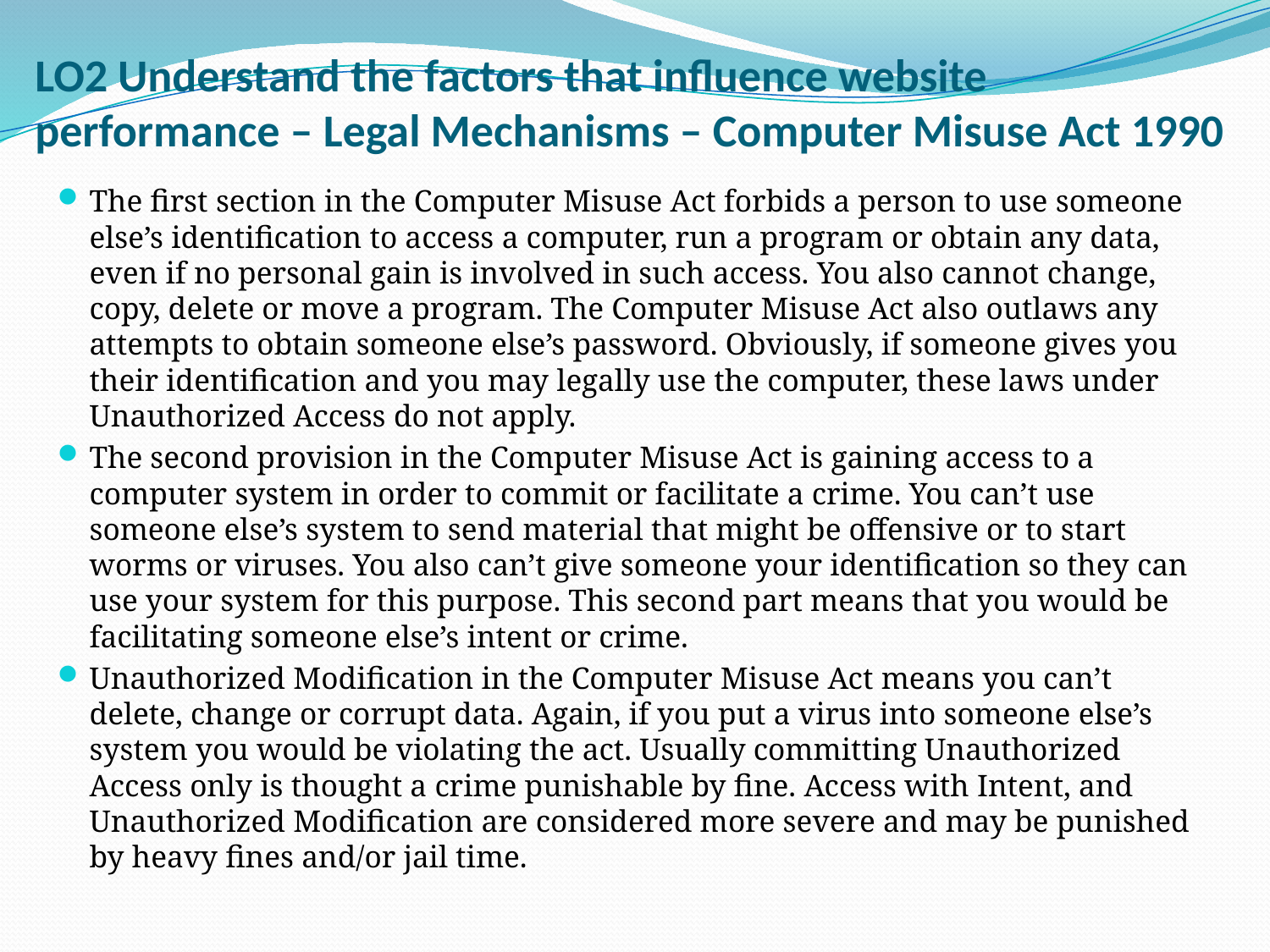

# LO2 Understand the factors that influence website performance – Legal Mechanisms – Computer Misuse Act 1990
The first section in the Computer Misuse Act forbids a person to use someone else’s identification to access a computer, run a program or obtain any data, even if no personal gain is involved in such access. You also cannot change, copy, delete or move a program. The Computer Misuse Act also outlaws any attempts to obtain someone else’s password. Obviously, if someone gives you their identification and you may legally use the computer, these laws under Unauthorized Access do not apply.
The second provision in the Computer Misuse Act is gaining access to a computer system in order to commit or facilitate a crime. You can’t use someone else’s system to send material that might be offensive or to start worms or viruses. You also can’t give someone your identification so they can use your system for this purpose. This second part means that you would be facilitating someone else’s intent or crime.
Unauthorized Modification in the Computer Misuse Act means you can’t delete, change or corrupt data. Again, if you put a virus into someone else’s system you would be violating the act. Usually committing Unauthorized Access only is thought a crime punishable by fine. Access with Intent, and Unauthorized Modification are considered more severe and may be punished by heavy fines and/or jail time.